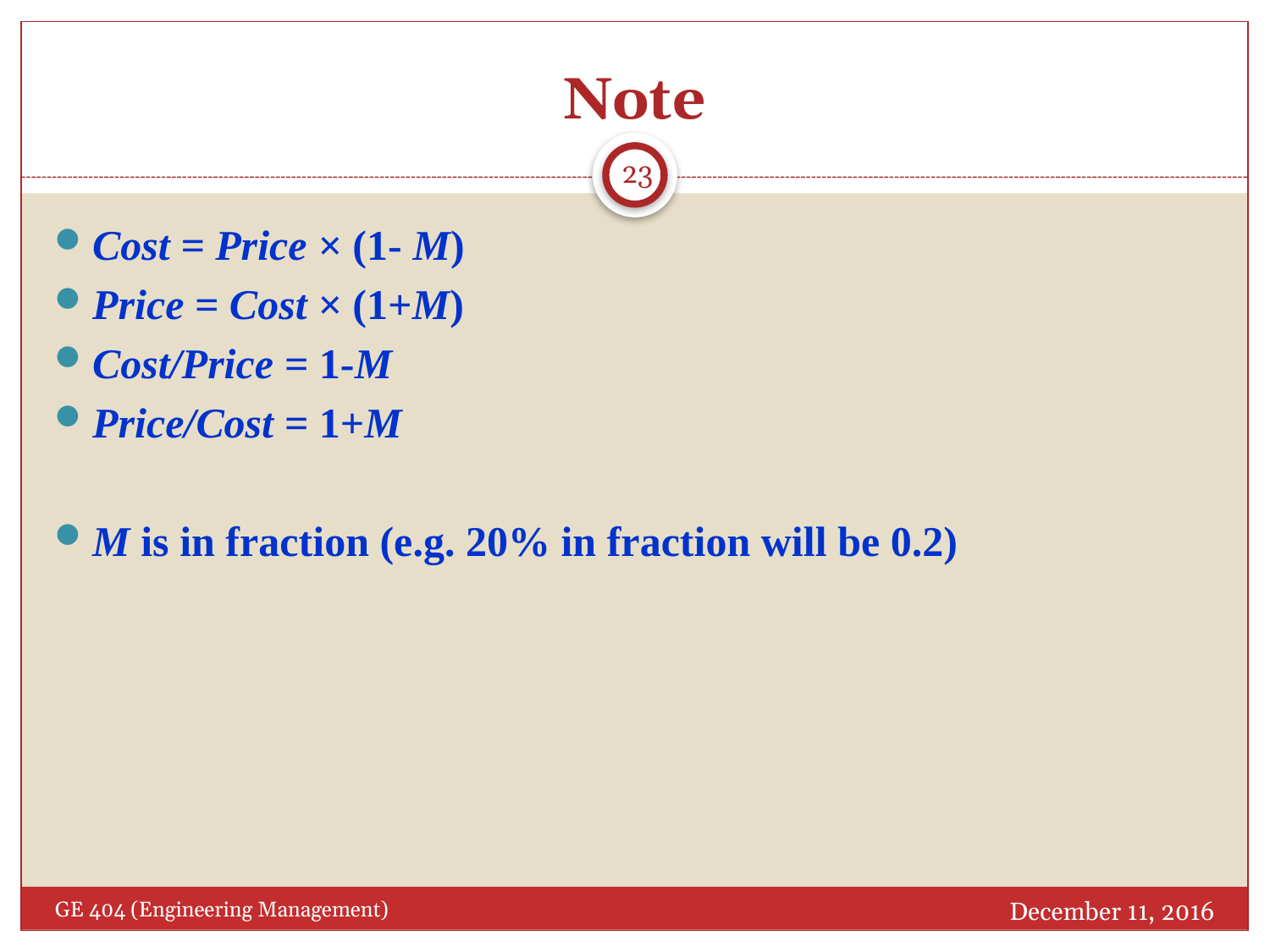

# Note
23
Cost = Price × (1- M)
Price = Cost × (1+M)
Cost/Price = 1-M
Price/Cost = 1+M

M is in fraction (e.g. 20% in fraction will be 0.2)

December 11, 2016
GE 404 (Engineering Management)